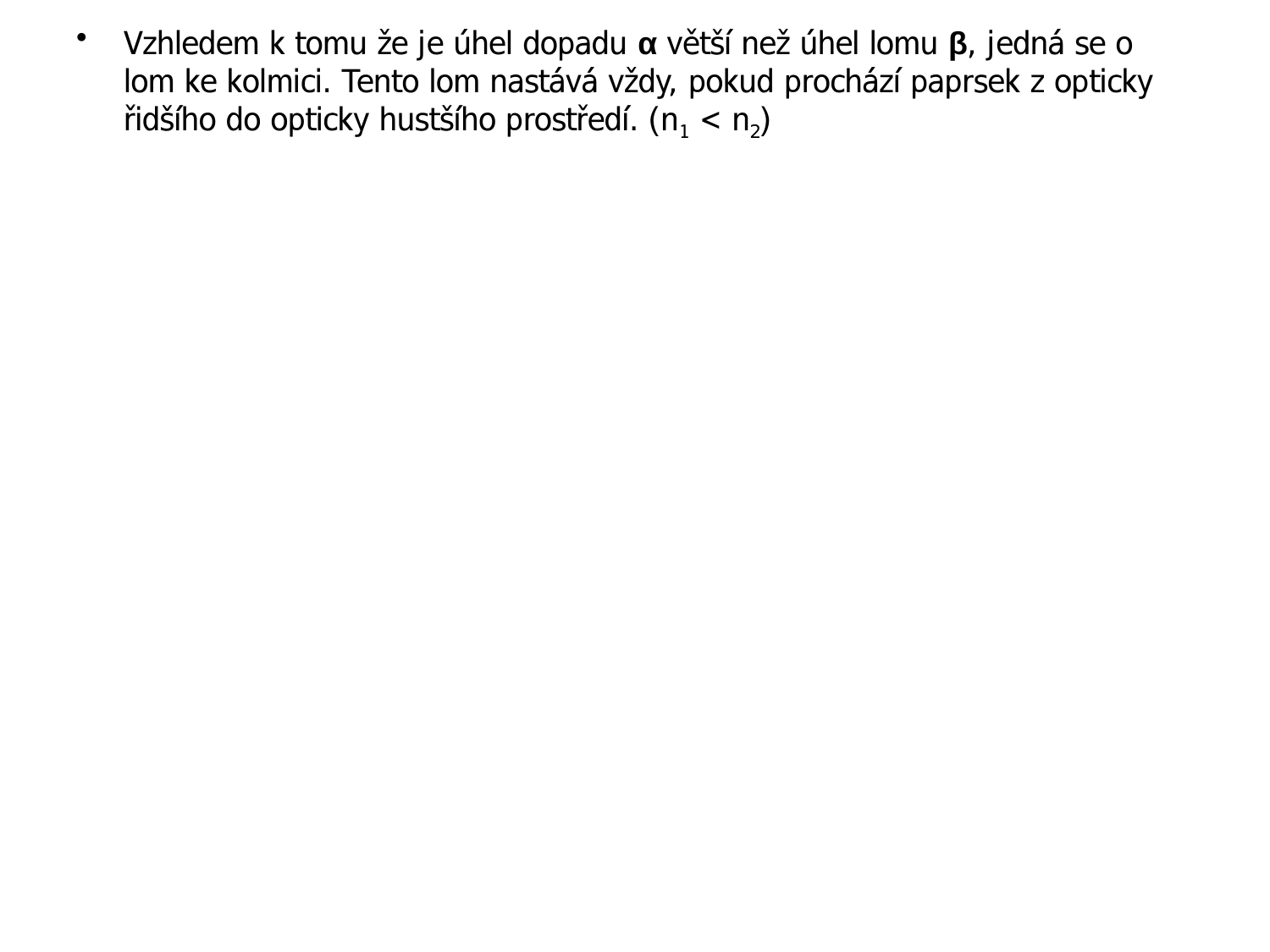

Vzhledem k tomu že je úhel dopadu α větší než úhel lomu β, jedná se o lom ke kolmici. Tento lom nastává vždy, pokud prochází paprsek z opticky řidšího do opticky hustšího prostředí. (n1 < n2)